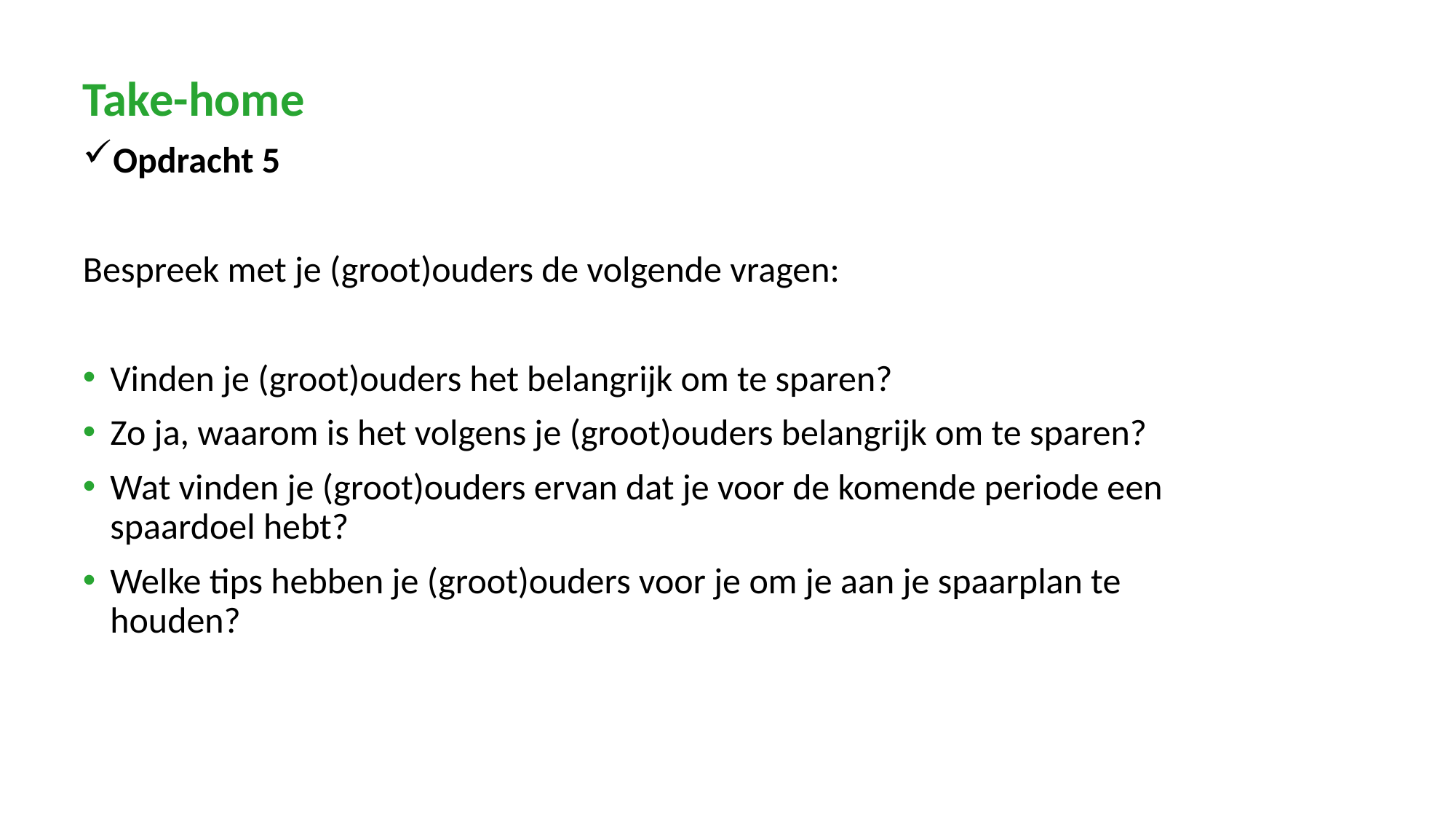

Take-home
Opdracht 5

Bespreek met je (groot)ouders de volgende vragen:

Vinden je (groot)ouders het belangrijk om te sparen?
Zo ja, waarom is het volgens je (groot)ouders belangrijk om te sparen?
Wat vinden je (groot)ouders ervan dat je voor de komende periode een spaardoel hebt?
Welke tips hebben je (groot)ouders voor je om je aan je spaarplan te houden?